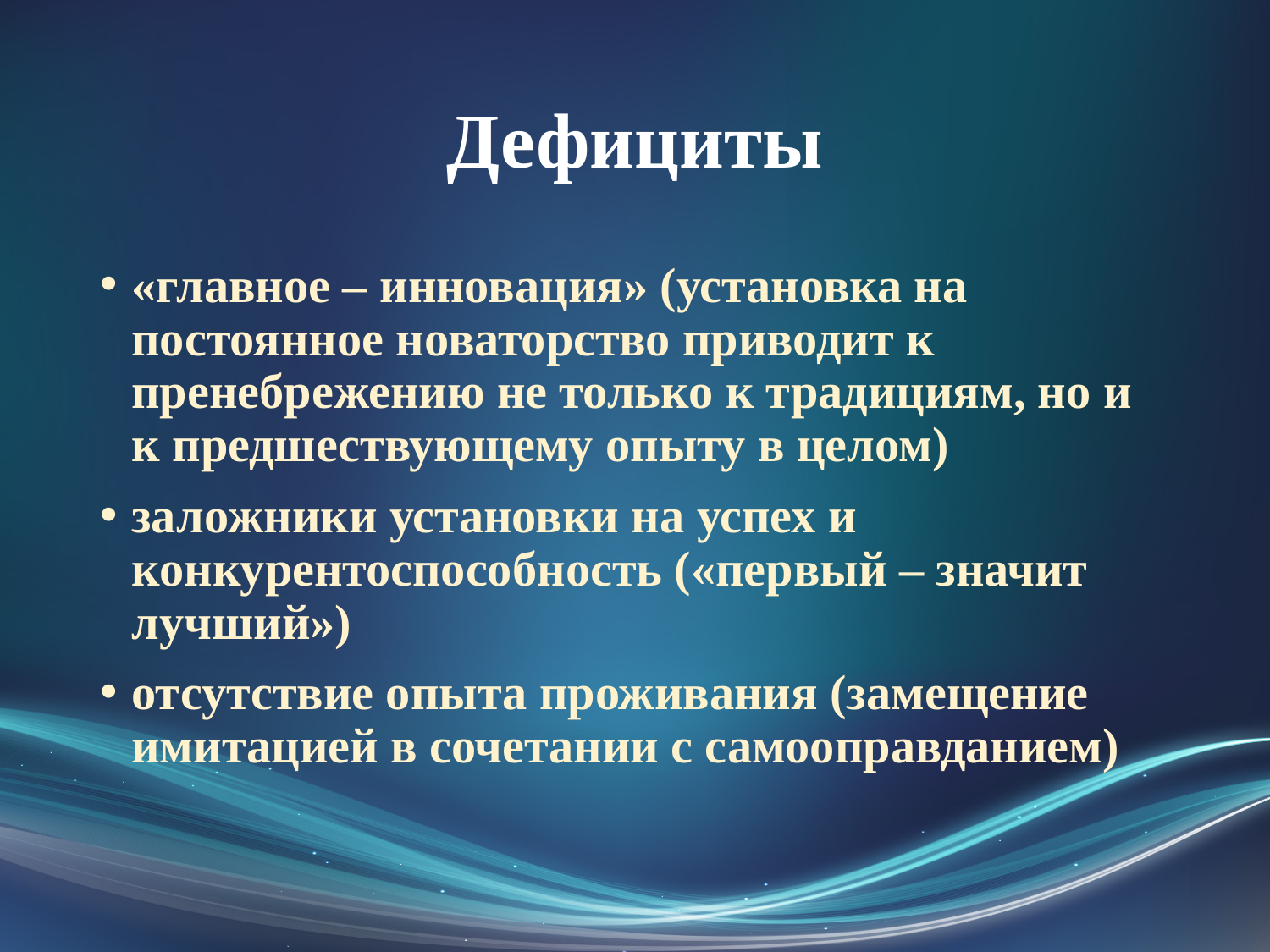

# Дефициты
«главное – инновация» (установка на постоянное новаторство приводит к пренебрежению не только к традициям, но и к предшествующему опыту в целом)
заложники установки на успех и конкурентоспособность («первый – значит лучший»)
отсутствие опыта проживания (замещение имитацией в сочетании с самооправданием)